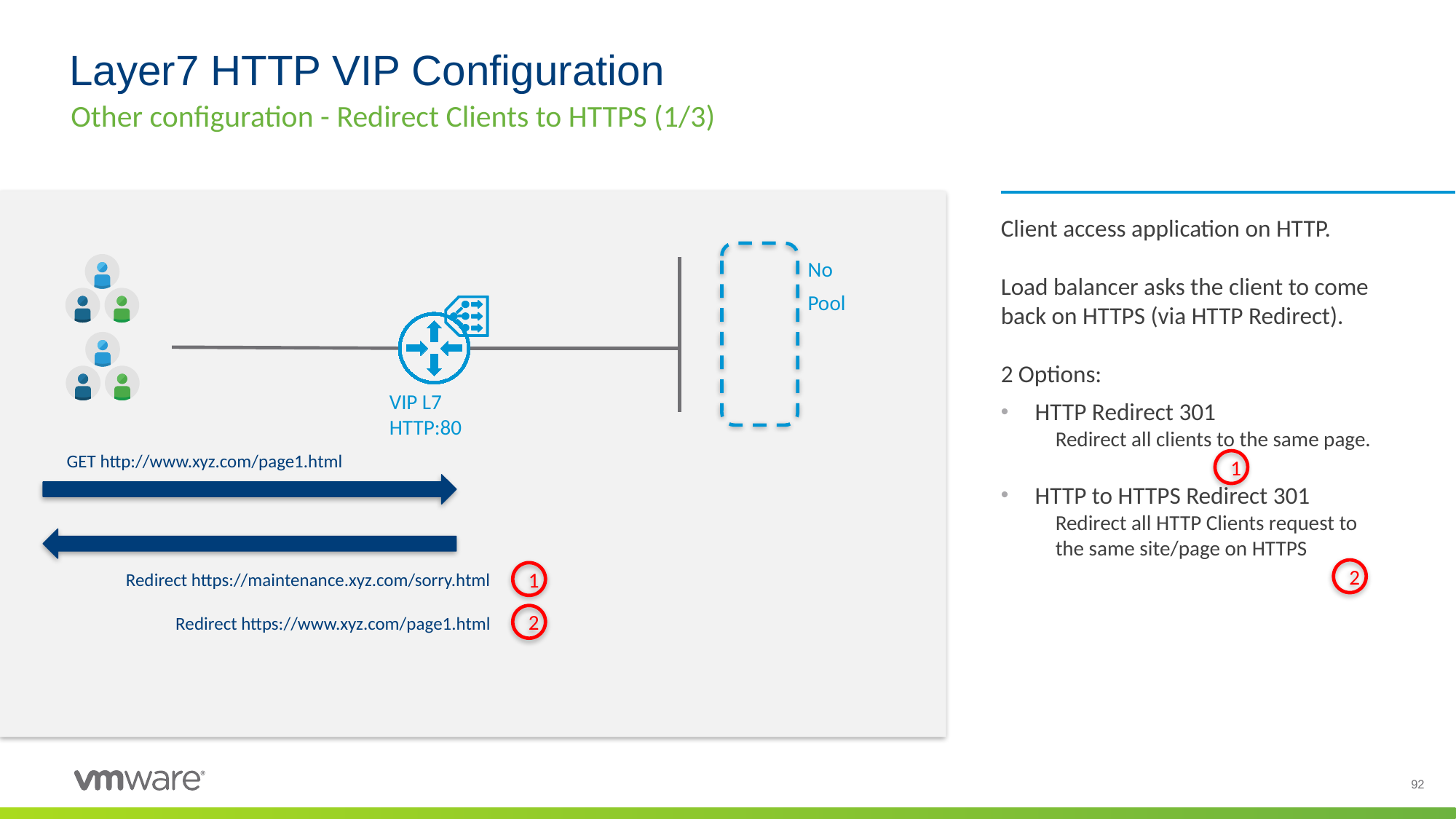

# Layer7 HTTP VIP Configuration
Other configuration - Redirect Clients to HTTPS (1/3)
Client access application on HTTP.

Load balancer asks the client to come back on HTTPS (via HTTP Redirect).

2 Options:
HTTP Redirect 301
Redirect all clients to the same page.

HTTP to HTTPS Redirect 301
Redirect all HTTP Clients request to the same site/page on HTTPS

No
Pool

VIP L7
HTTP:80
GET http://www.xyz.com/page1.html
1

2
Redirect https://maintenance.xyz.com/sorry.html

Redirect https://www.xyz.com/page1.html
1
2